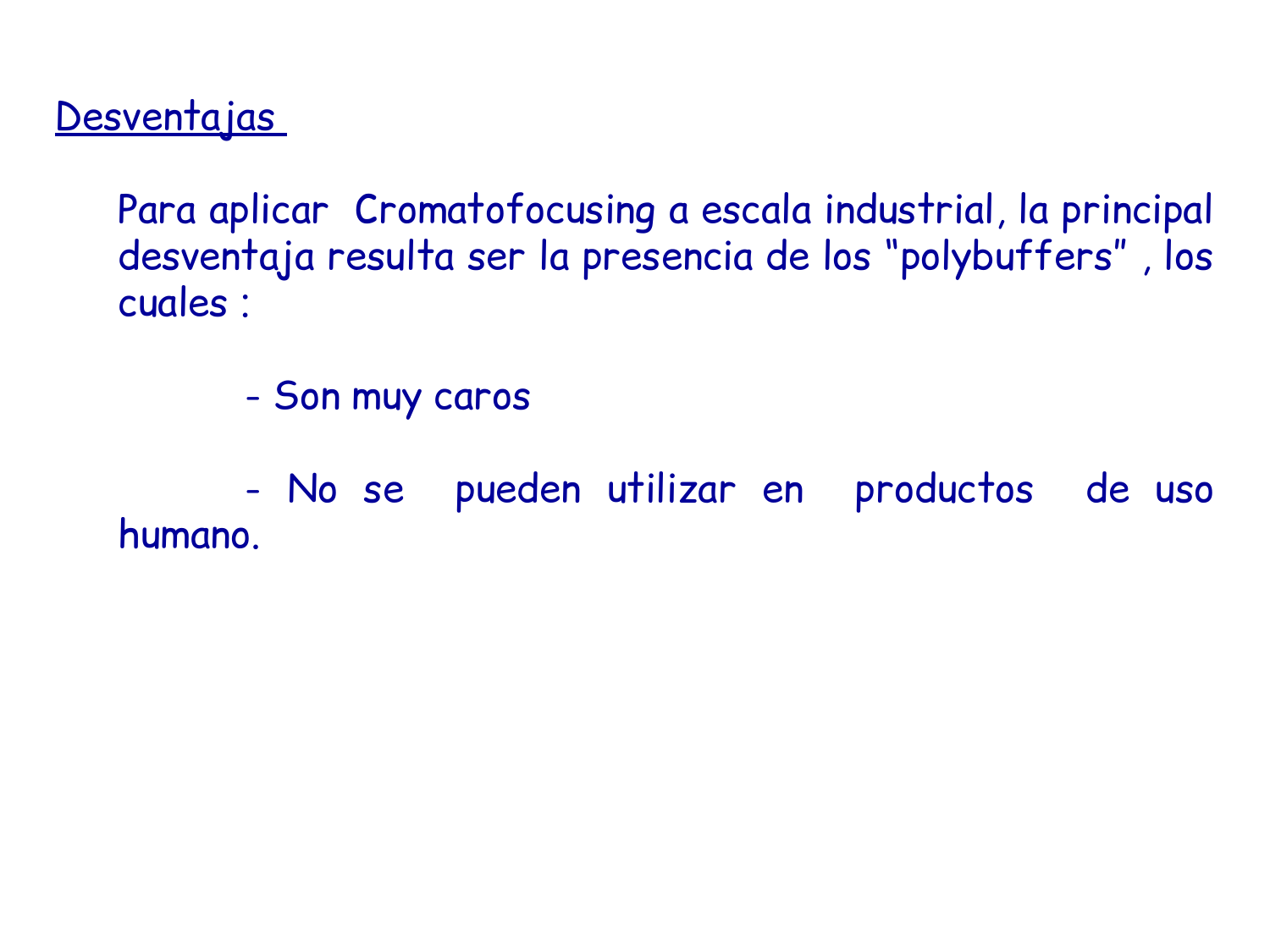

Desventajas

	Para aplicar  Cromatofocusing a escala industrial, la principal desventaja resulta ser la presencia de los “polybuffers” , los cuales :

		- Son muy caros

		- No se  pueden utilizar en  productos  de uso humano.